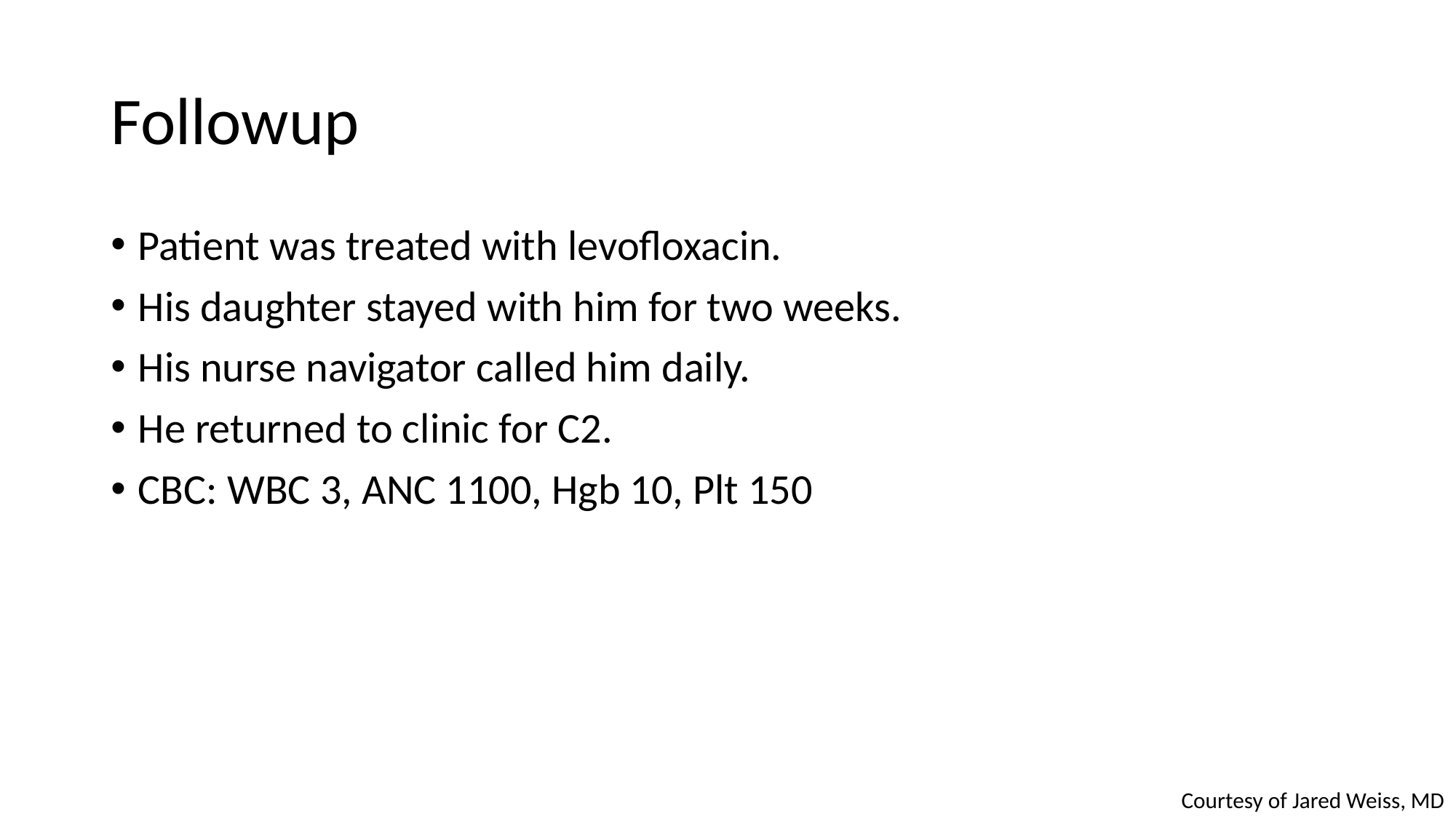

# Followup
Patient was treated with levofloxacin.
His daughter stayed with him for two weeks.
His nurse navigator called him daily.
He returned to clinic for C2.
CBC: WBC 3, ANC 1100, Hgb 10, Plt 150
Courtesy of Jared Weiss, MD